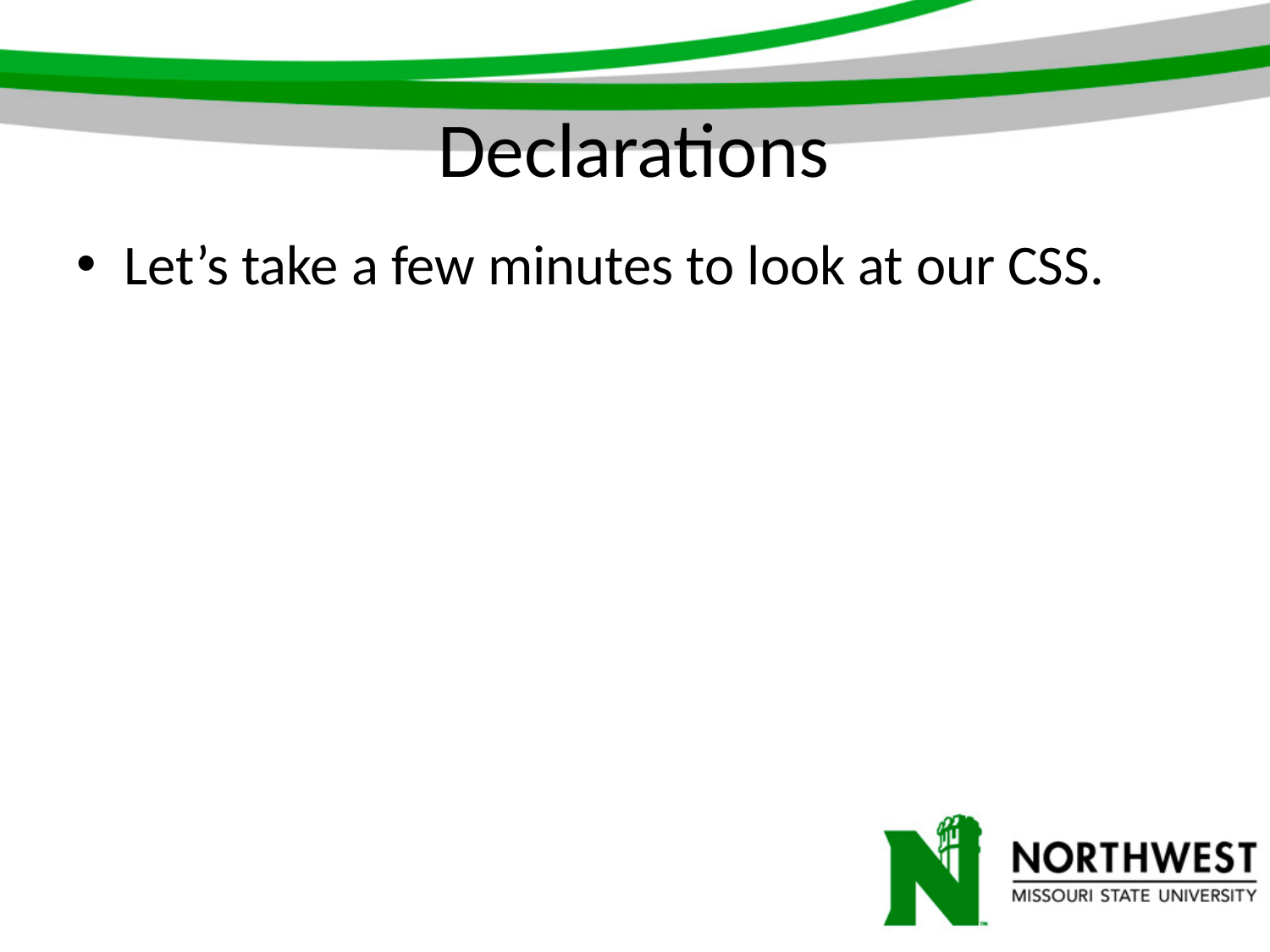

# Declarations
Let’s take a few minutes to look at our CSS.